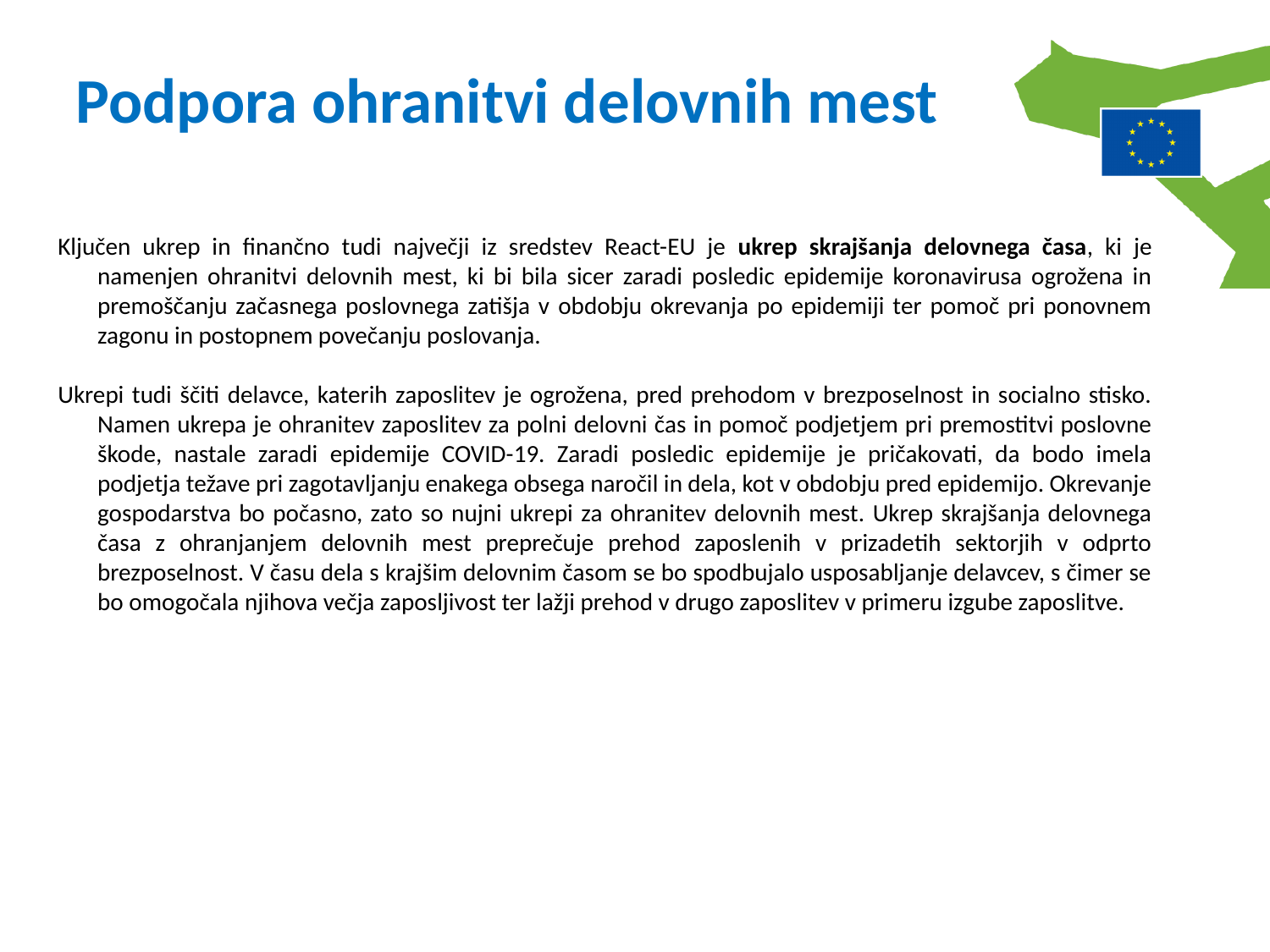

Podpora ohranitvi delovnih mest

Ključen ukrep in finančno tudi največji iz sredstev React-EU je ukrep skrajšanja delovnega časa, ki je namenjen ohranitvi delovnih mest, ki bi bila sicer zaradi posledic epidemije koronavirusa ogrožena in premoščanju začasnega poslovnega zatišja v obdobju okrevanja po epidemiji ter pomoč pri ponovnem zagonu in postopnem povečanju poslovanja.

Ukrepi tudi ščiti delavce, katerih zaposlitev je ogrožena, pred prehodom v brezposelnost in socialno stisko. Namen ukrepa je ohranitev zaposlitev za polni delovni čas in pomoč podjetjem pri premostitvi poslovne škode, nastale zaradi epidemije COVID-19. Zaradi posledic epidemije je pričakovati, da bodo imela podjetja težave pri zagotavljanju enakega obsega naročil in dela, kot v obdobju pred epidemijo. Okrevanje gospodarstva bo počasno, zato so nujni ukrepi za ohranitev delovnih mest. Ukrep skrajšanja delovnega časa z ohranjanjem delovnih mest preprečuje prehod zaposlenih v prizadetih sektorjih v odprto brezposelnost. V času dela s krajšim delovnim časom se bo spodbujalo usposabljanje delavcev, s čimer se bo omogočala njihova večja zaposljivost ter lažji prehod v drugo zaposlitev v primeru izgube zaposlitve.